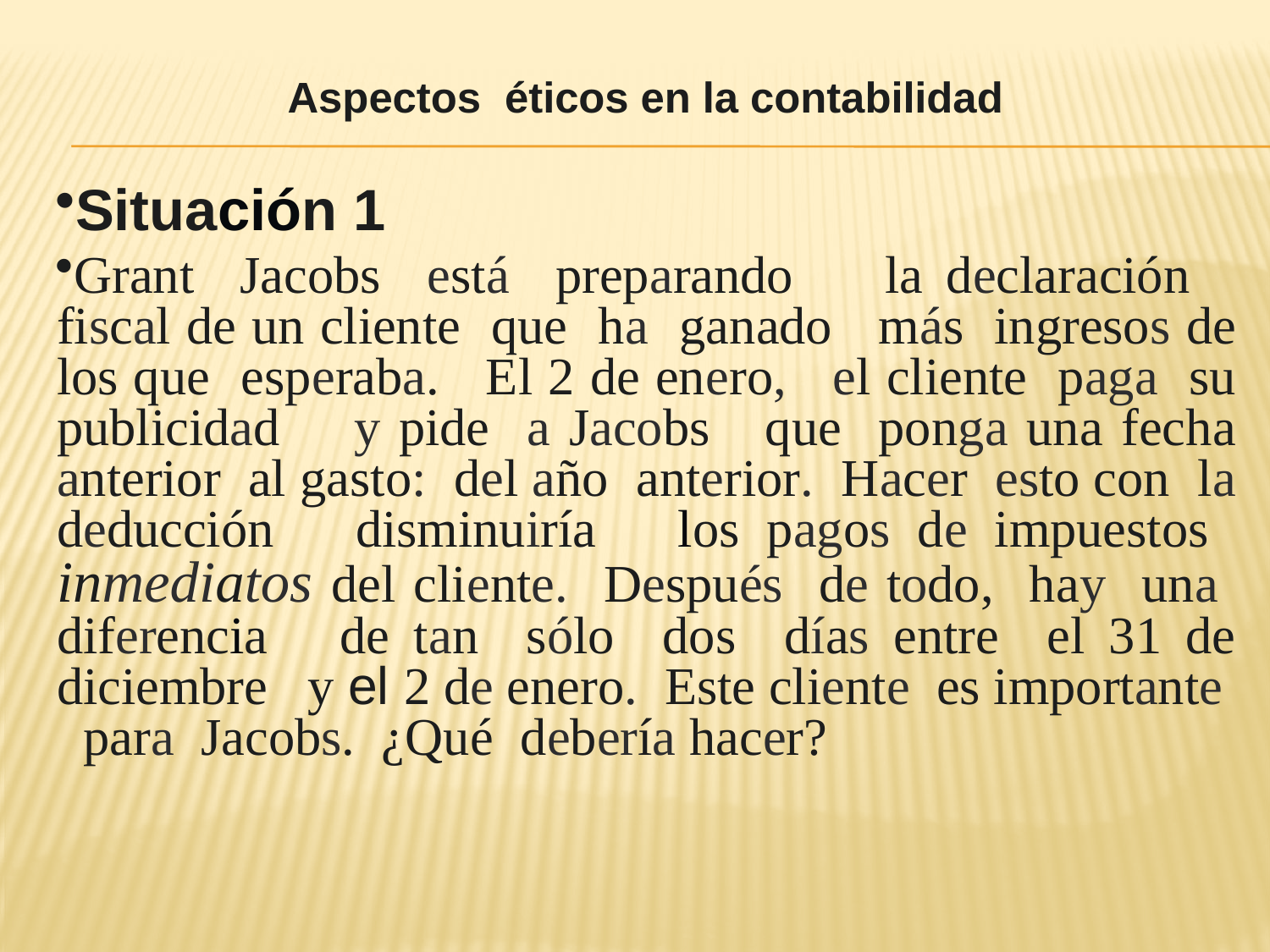

Aspectos  éticos en la contabilidad
Situación 1
Grant  Jacobs  está  preparando    la declaración   fiscal de un cliente  que  ha  ganado   más  ingresos de los que  esperaba.   El 2 de enero,   el cliente  paga  su publicidad    y pide  a Jacobs   que  ponga una fecha anterior  al gasto:  del año  anterior.  Hacer  esto con  la deducción   disminuiría   los pagos de impuestos  inmediatos del cliente.  Después  de todo,  hay  una  diferencia   de tan  sólo  dos  días entre  el 31 de diciembre   y el 2 de enero.  Este cliente  es importante    para  Jacobs.  ¿Qué  debería hacer?